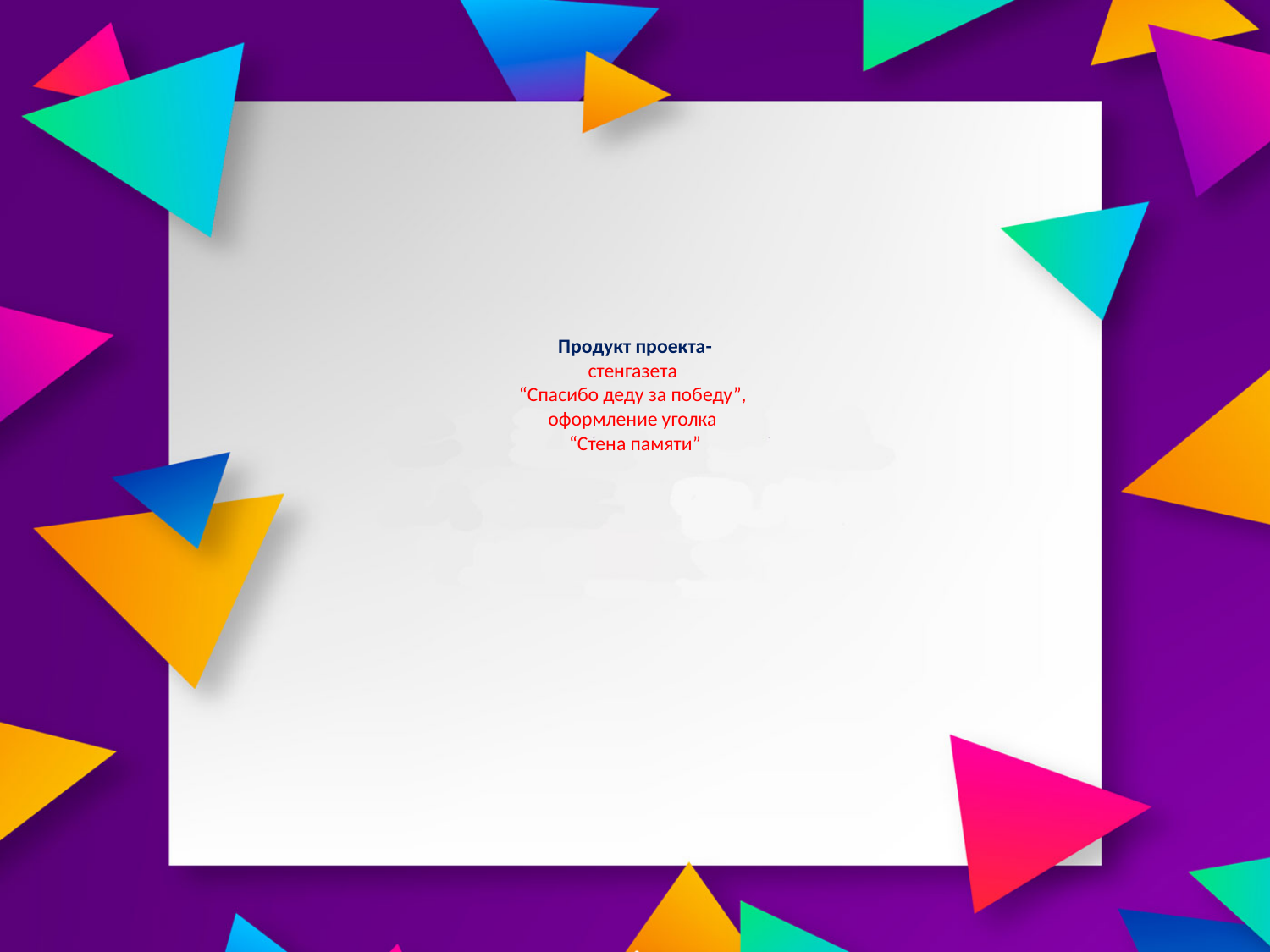

# Продукт проекта- стенгазета “Спасибо деду за победу”, оформление уголка “Стена памяти”